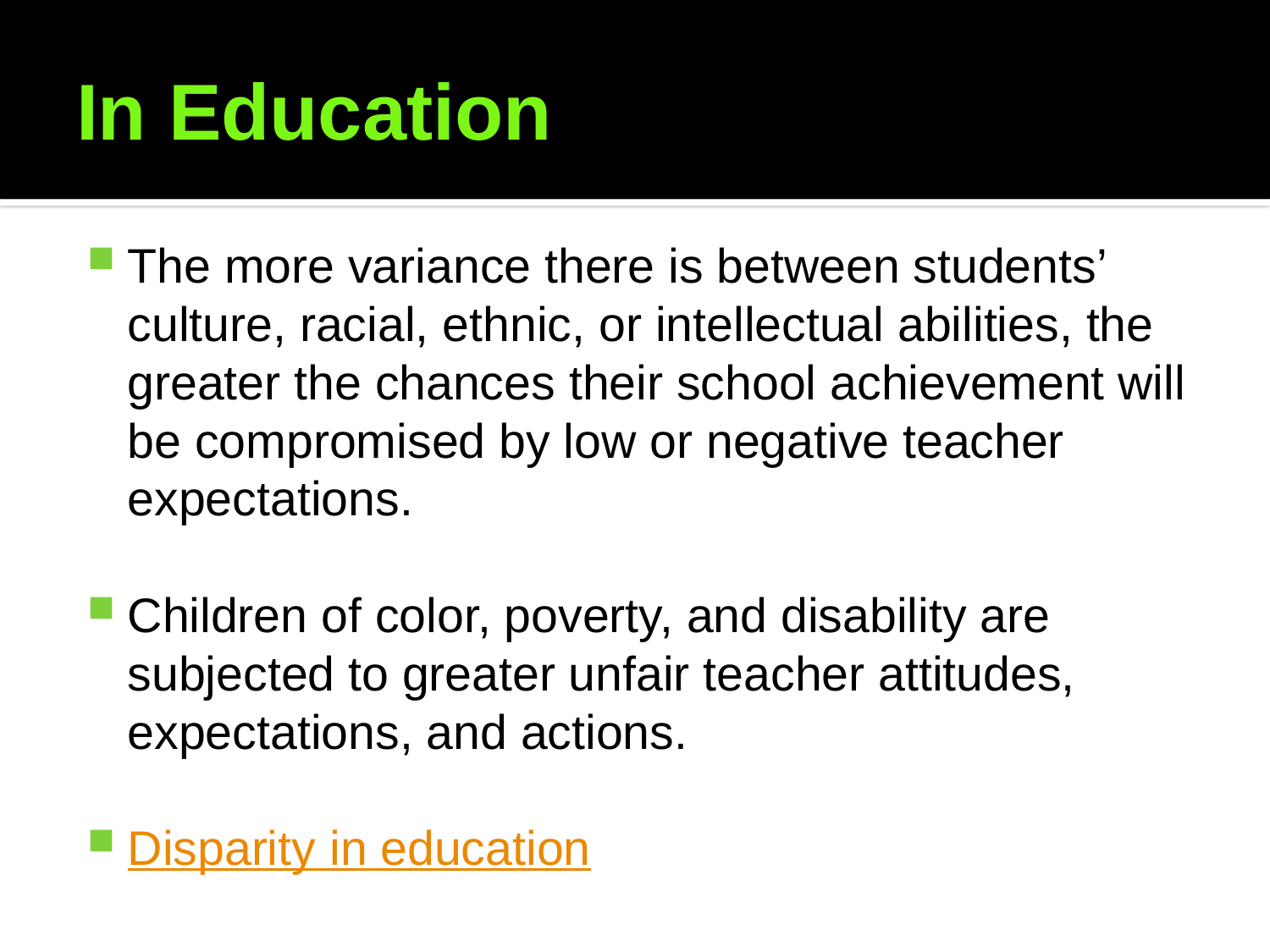

# In Education
The more variance there is between students’ culture, racial, ethnic, or intellectual abilities, the greater the chances their school achievement will be compromised by low or negative teacher expectations.

Children of color, poverty, and disability are subjected to greater unfair teacher attitudes, expectations, and actions.

Disparity in education